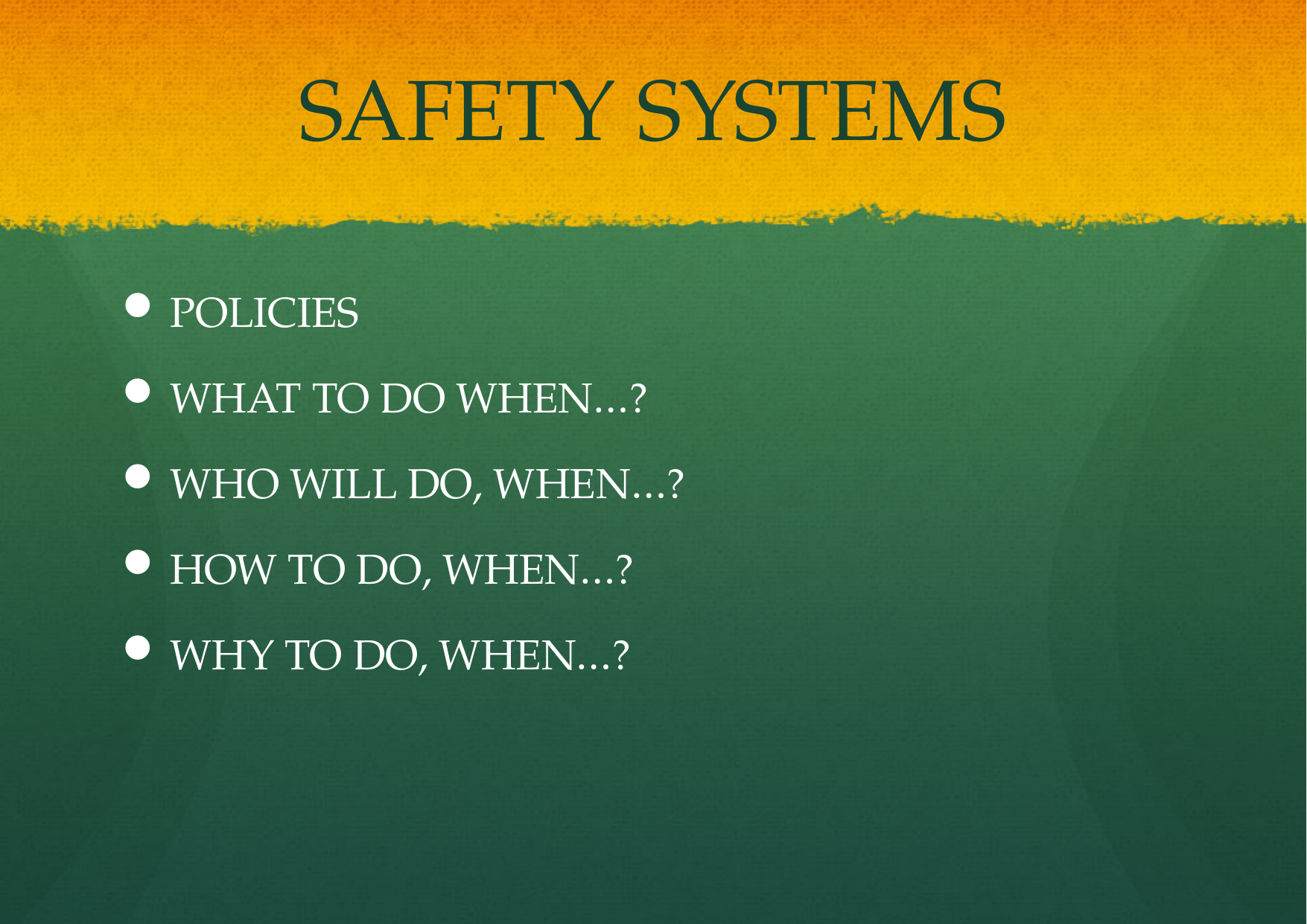

# SAFETY SYSTEMS
POLICIES
WHAT TO DO WHEN…?
WHO WILL DO, WHEN…?
HOW TO DO, WHEN…?
WHY TO DO, WHEN…?